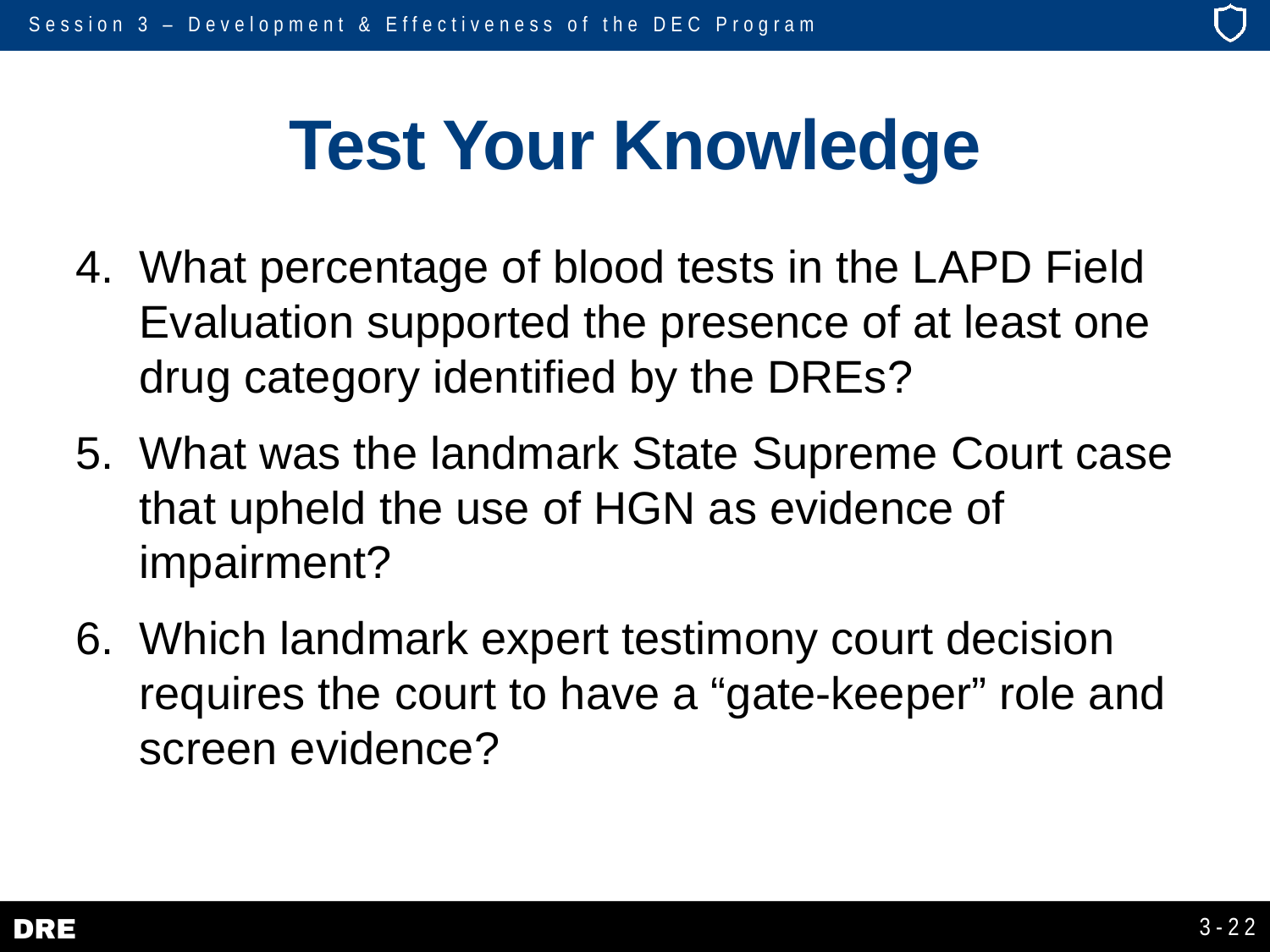

# Test Your Knowledge
What percentage of blood tests in the LAPD Field Evaluation supported the presence of at least one drug category identified by the DREs?
What was the landmark State Supreme Court case that upheld the use of HGN as evidence of impairment?
Which landmark expert testimony court decision requires the court to have a “gate-keeper” role and screen evidence?
3-22